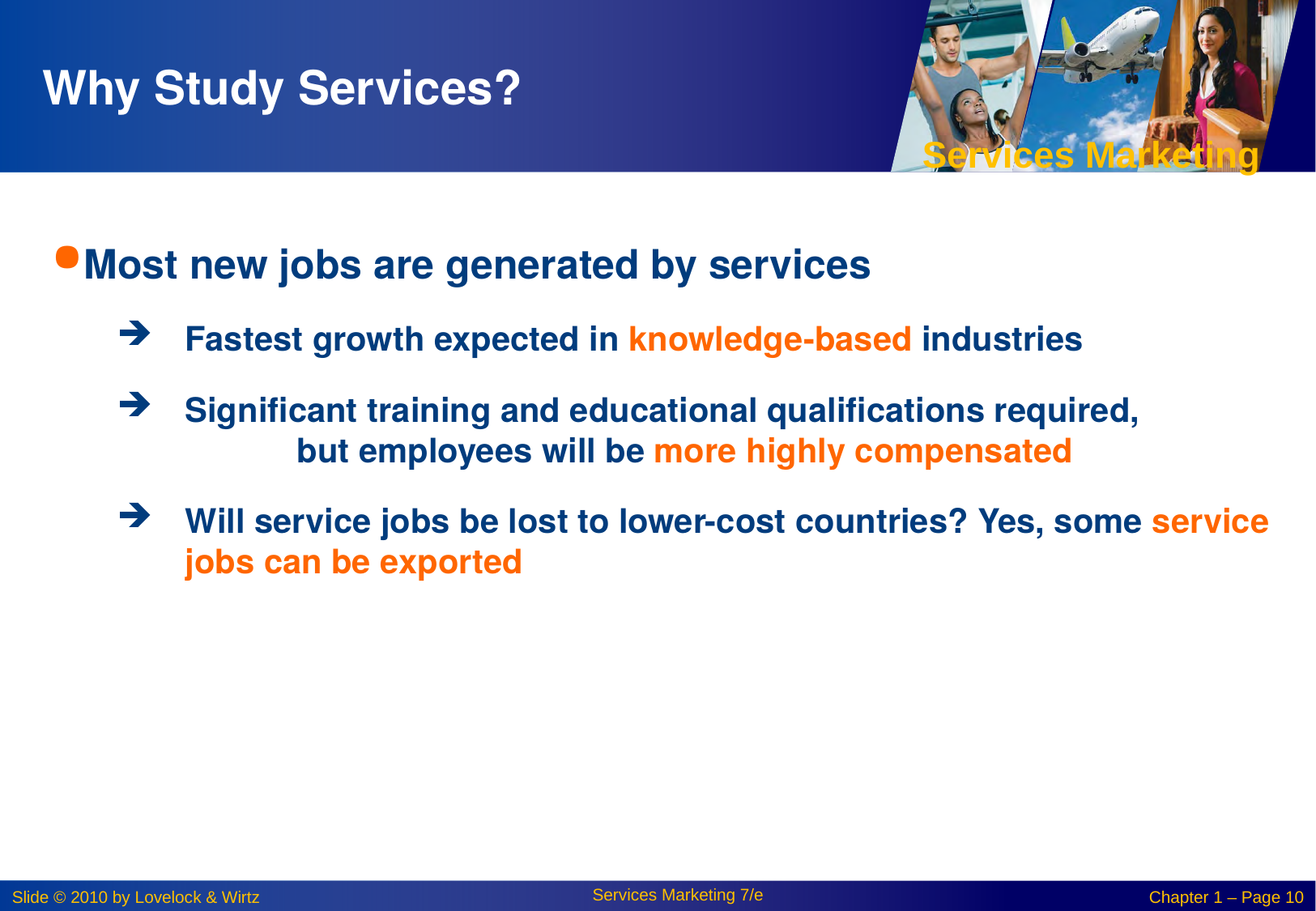

# Why Study Services?
Most new jobs are generated by services
Fastest growth expected in knowledge-based industries
Significant training and educational qualifications required,                           but employees will be more highly compensated
Will service jobs be lost to lower-cost countries? Yes, some service jobs can be exported